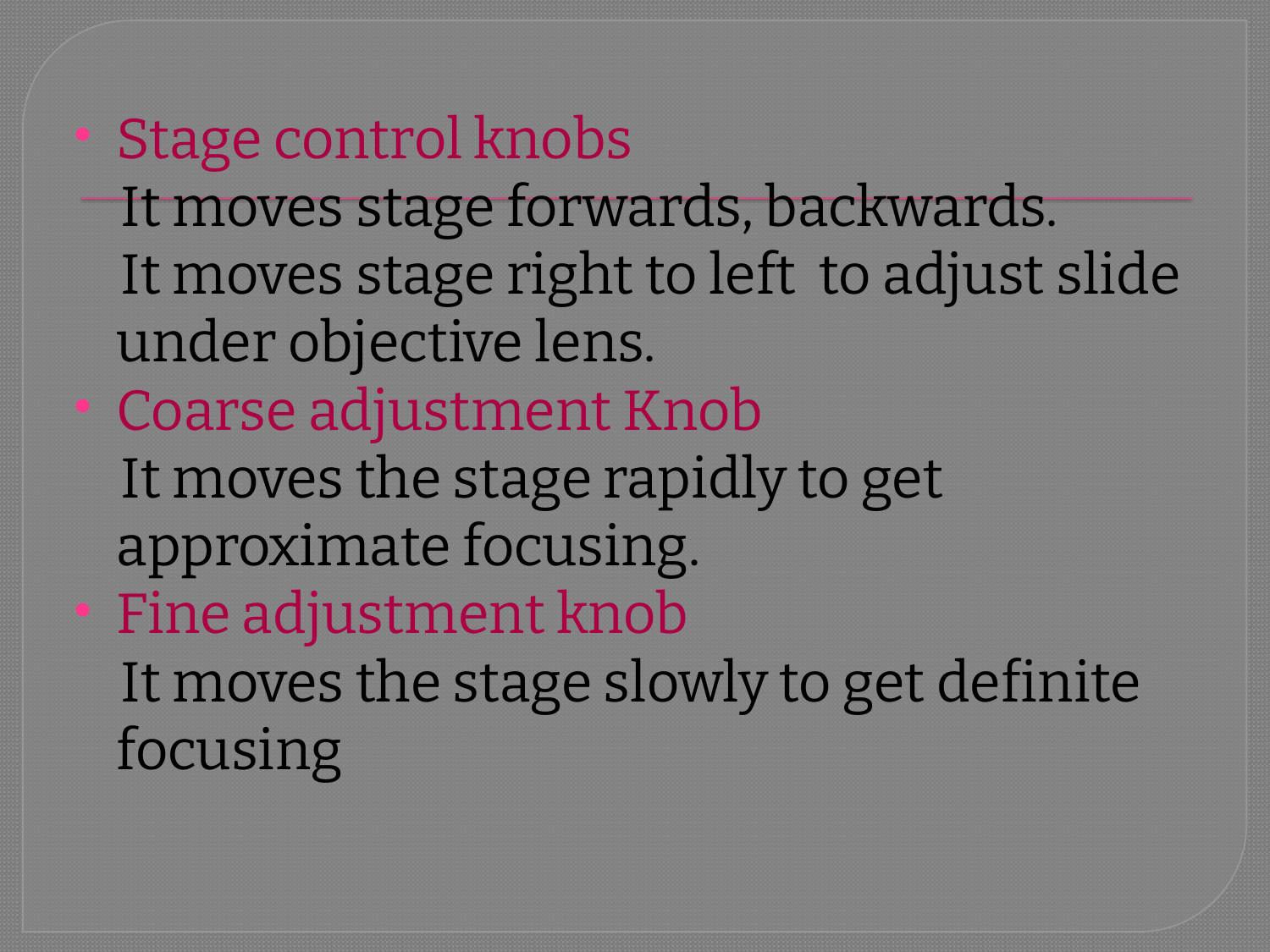

Stage control knobs
    It moves stage forwards, backwards.
    It moves stage right to left  to adjust slide under objective lens.
Coarse adjustment Knob
    It moves the stage rapidly to get approximate focusing.
Fine adjustment knob
    It moves the stage slowly to get definite focusing